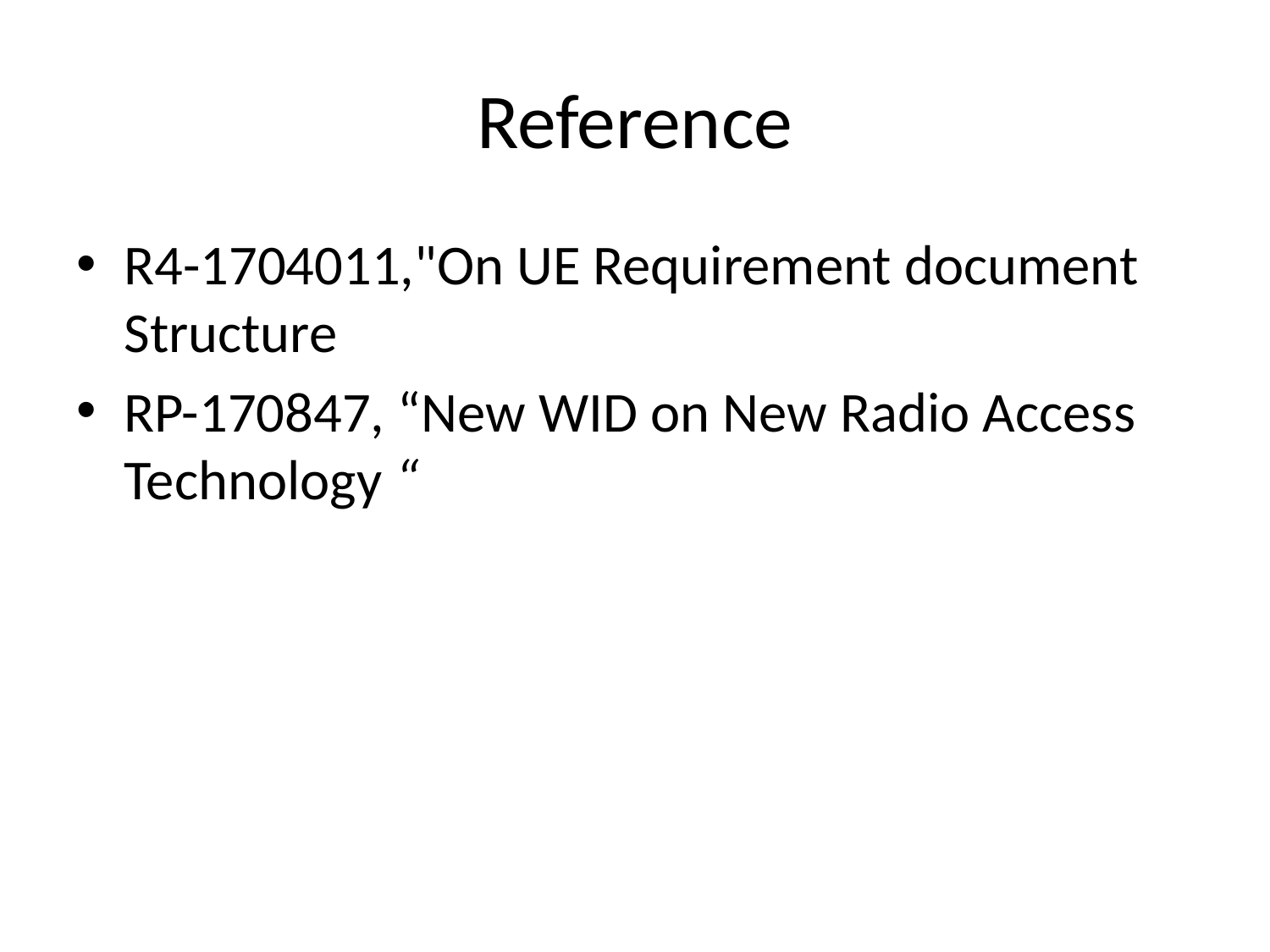

# Reference
R4-1704011,"On UE Requirement document Structure
RP-170847, “New WID on New Radio Access Technology “